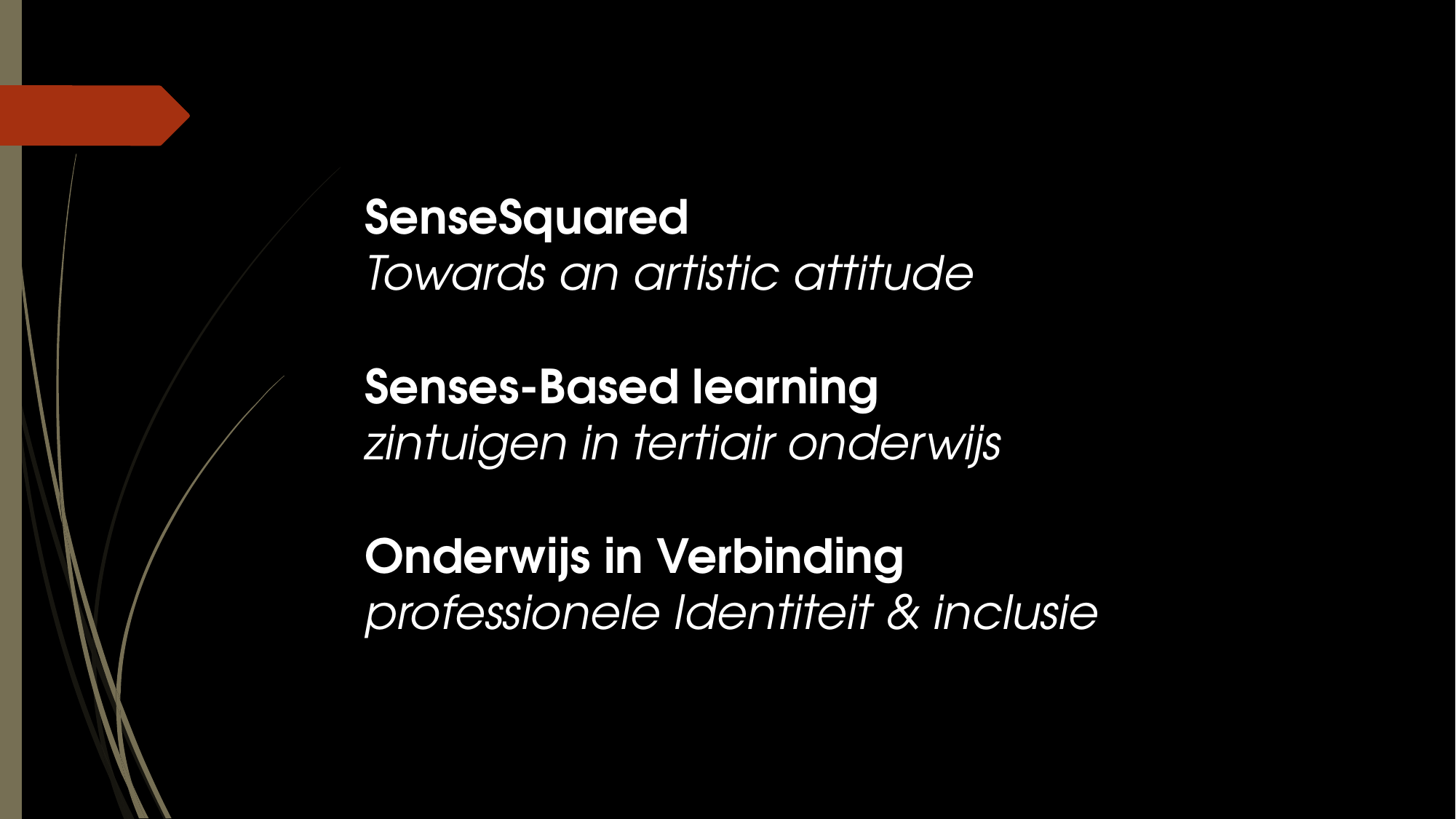

# SenseSquared Towards an artistic attitude Senses-Based learning zintuigen in tertiair onderwijs Onderwijs in Verbinding professionele Identiteit & inclusie